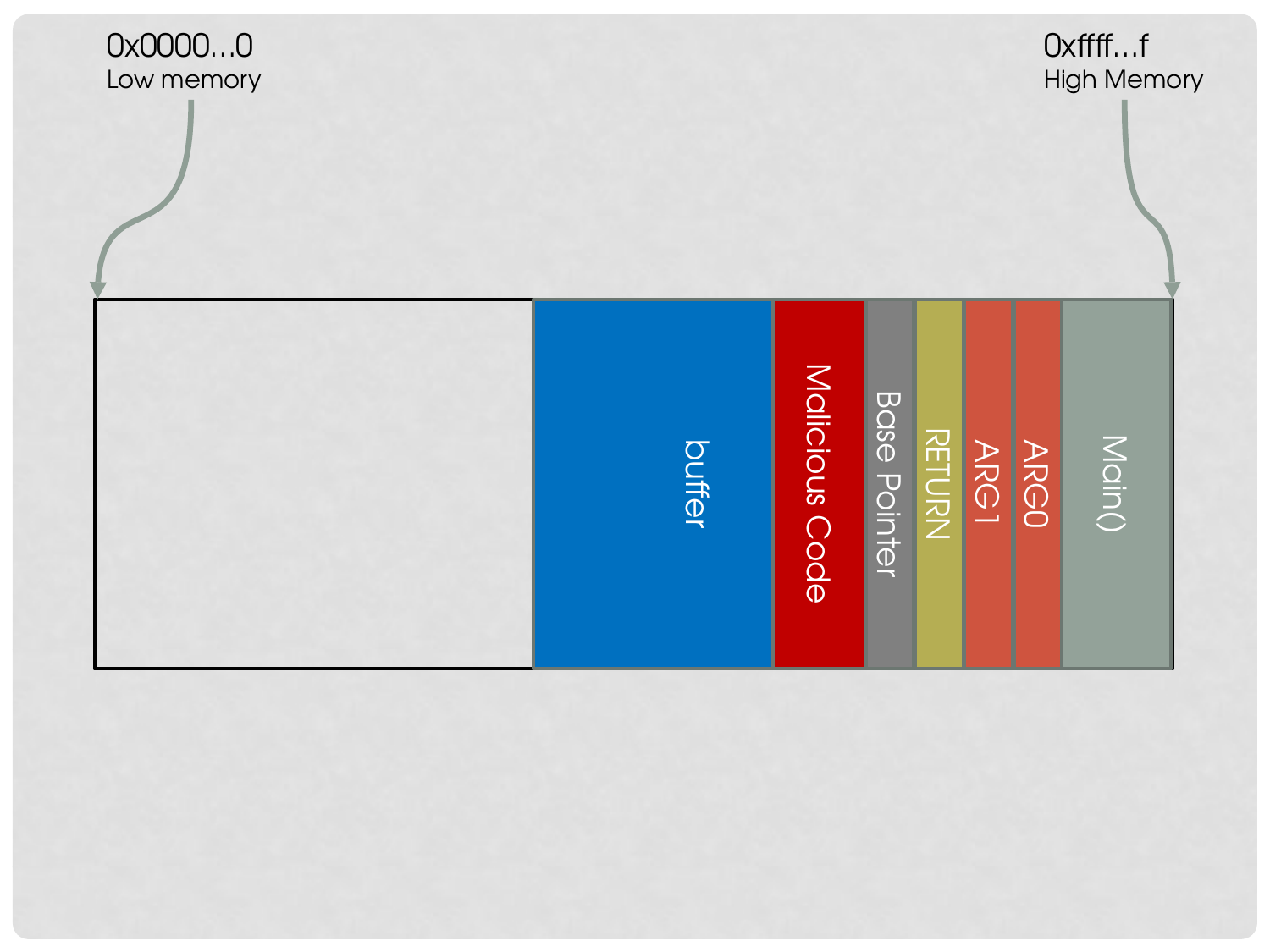

0x0000…0
Low memory
0xffff…f
High Memory
buffer
Base Pointer
RETURN
ARG1
ARG0
Main()
Malicious Code